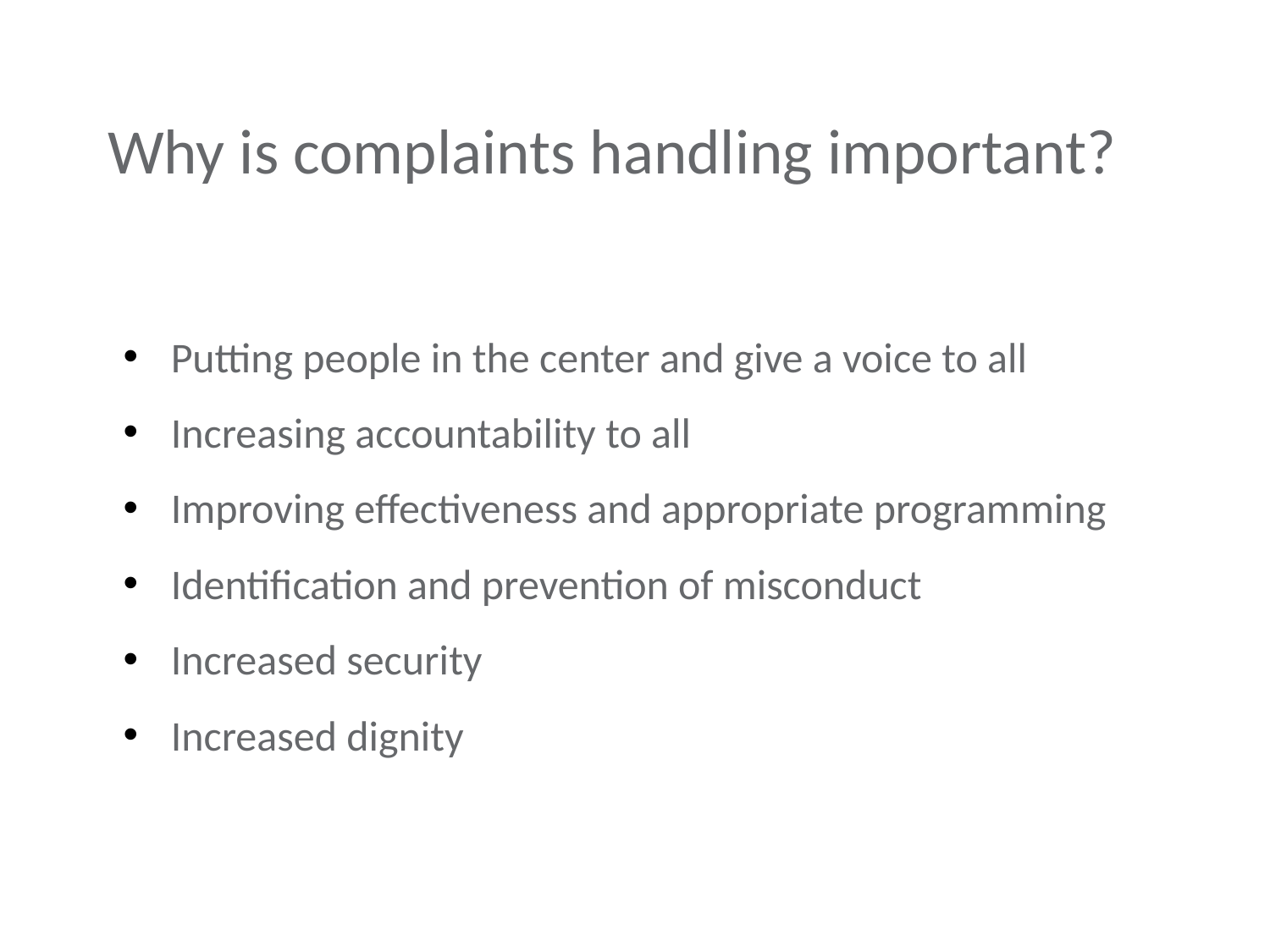

Why is complaints handling important?

Putting people in the center and give a voice to all
Increasing accountability to all
Improving effectiveness and appropriate programming
Identification and prevention of misconduct
Increased security
Increased dignity